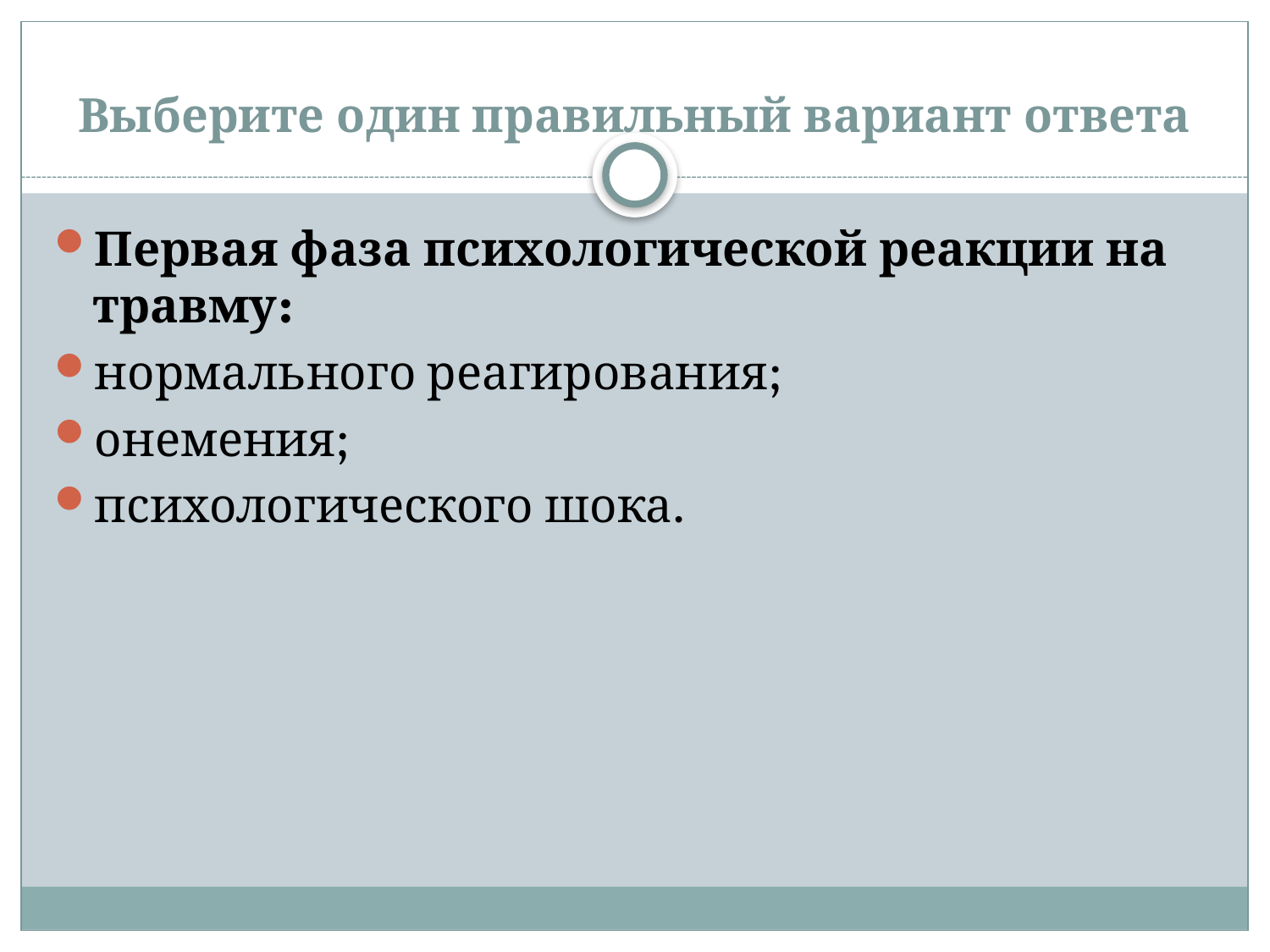

# Выберите один правильный вариант ответа
Первая фаза психологической реакции на травму:
нормального реагирования;
онемения;
психологического шока.